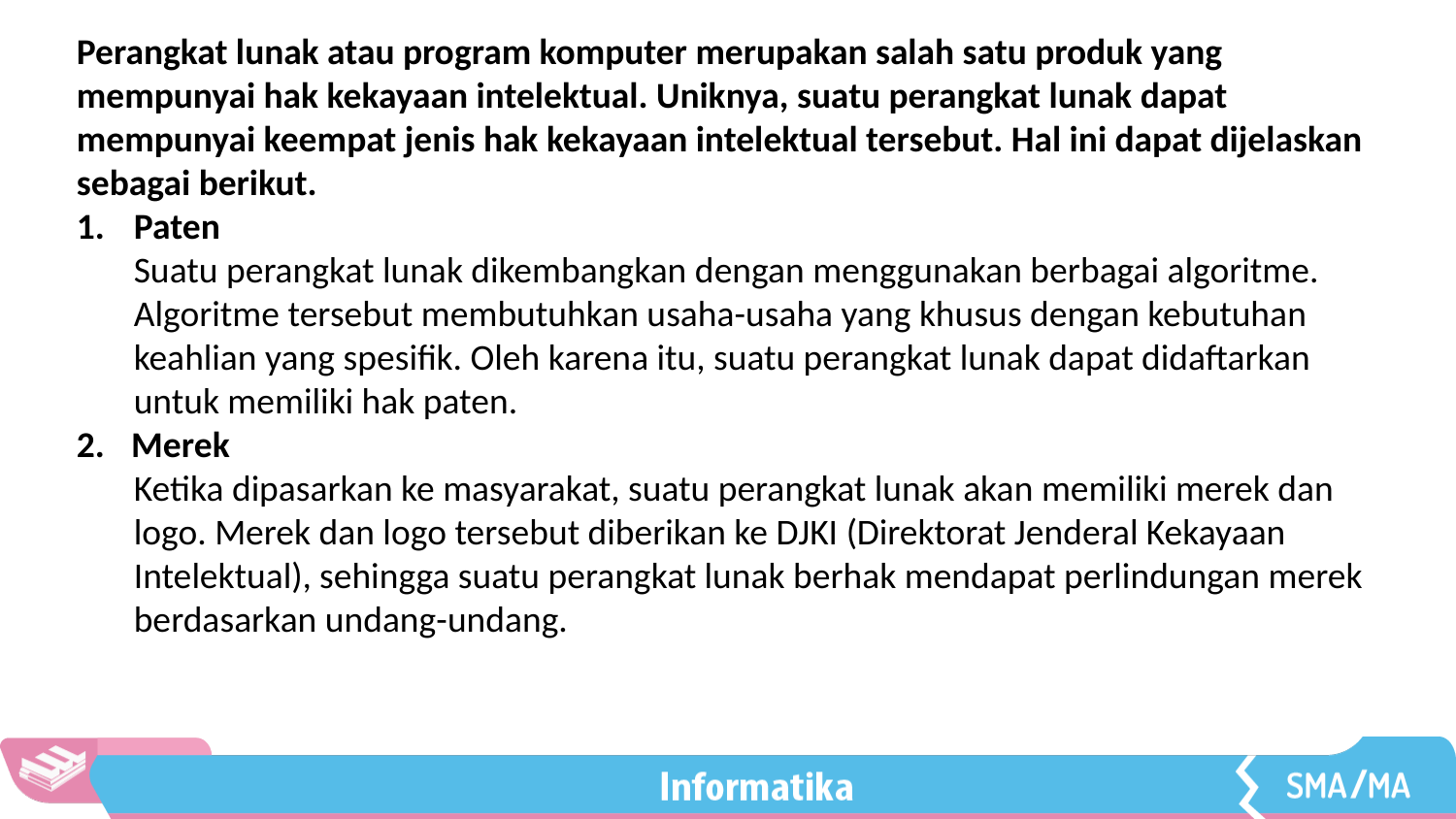

Perangkat lunak atau program komputer merupakan salah satu produk yang mempunyai hak kekayaan intelektual. Uniknya, suatu perangkat lunak dapat mempunyai keempat jenis hak kekayaan intelektual tersebut. Hal ini dapat dijelaskan sebagai berikut.
Paten
Suatu perangkat lunak dikembangkan dengan menggunakan berbagai algoritme. Algoritme tersebut membutuhkan usaha-usaha yang khusus dengan kebutuhan keahlian yang spesifik. Oleh karena itu, suatu perangkat lunak dapat didaftarkan untuk memiliki hak paten.
Merek
Ketika dipasarkan ke masyarakat, suatu perangkat lunak akan memiliki merek dan logo. Merek dan logo tersebut diberikan ke DJKI (Direktorat Jenderal Kekayaan Intelektual), sehingga suatu perangkat lunak berhak mendapat perlindungan merek berdasarkan undang-undang.